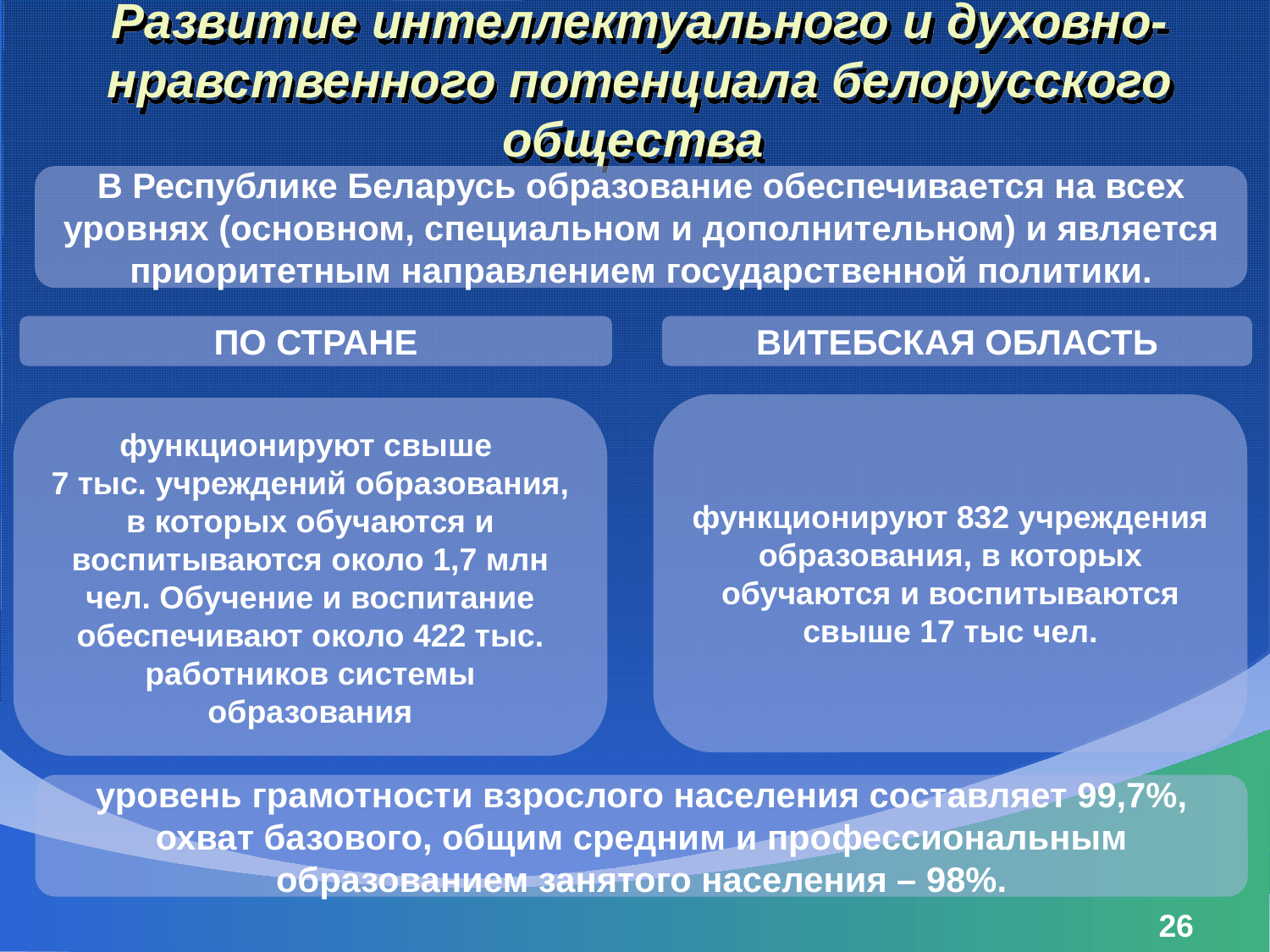

Развитие интеллектуального и духовно-нравственного потенциала белорусского общества
В Республике Беларусь образование обеспечивается на всех уровнях (основном, специальном и дополнительном) и является приоритетным направлением государственной политики.
ПО СТРАНЕ
ВИТЕБСКАЯ ОБЛАСТЬ
функционируют 832 учреждения образования, в которых обучаются и воспитываются свыше 17 тыс чел.
функционируют свыше
7 тыс. учреждений образования, в которых обучаются и воспитываются около 1,7 млн чел. Обучение и воспитание обеспечивают около 422 тыс. работников системы образования
уровень грамотности взрослого населения составляет 99,7%, охват базового, общим средним и профессиональным образованием занятого населения – 98%.
26